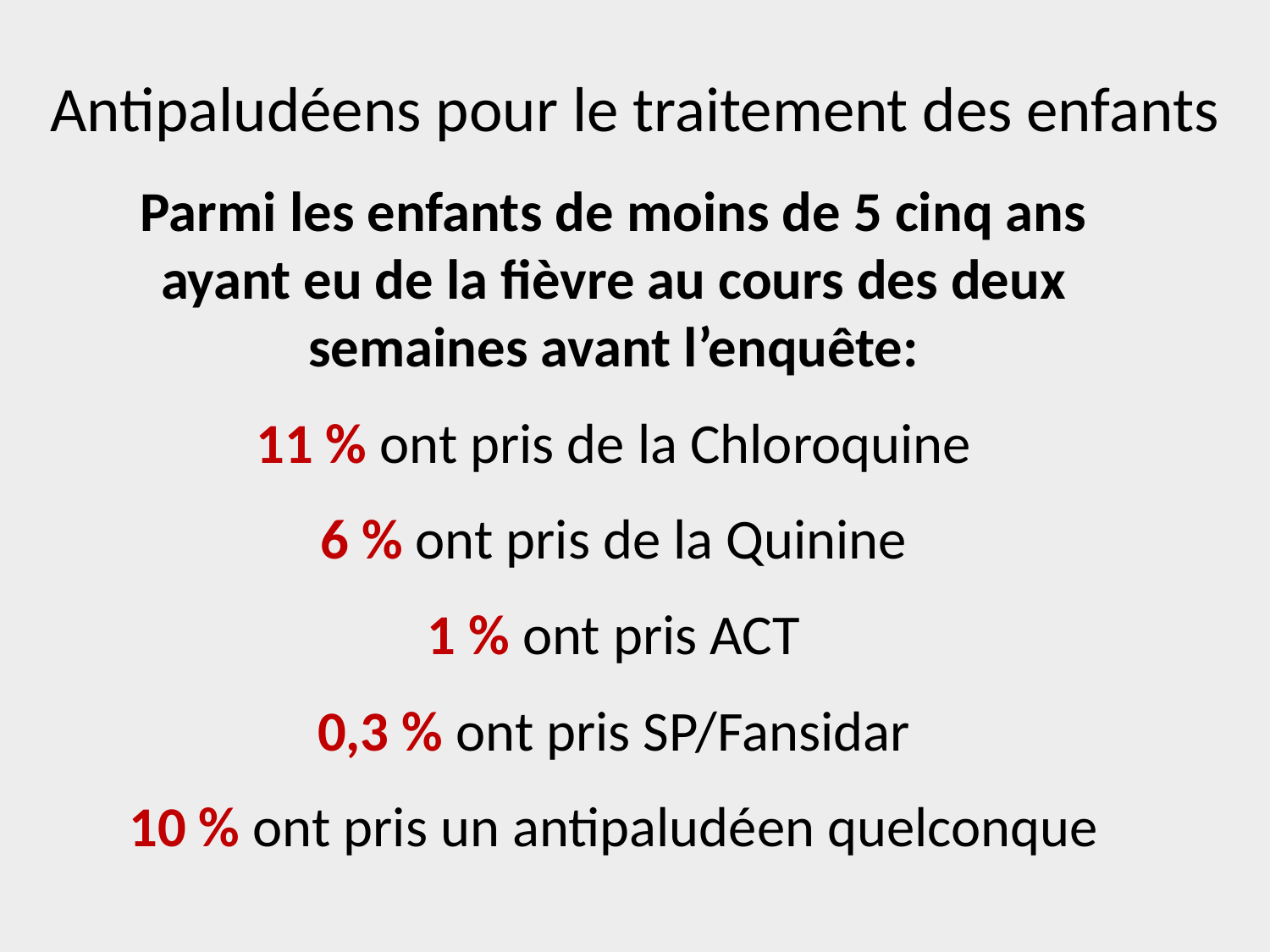

Antipaludéens pour le traitement des enfants
Parmi les enfants de moins de 5 cinq ans ayant eu de la fièvre au cours des deux semaines avant l’enquête:
11 % ont pris de la Chloroquine
6 % ont pris de la Quinine
1 % ont pris ACT
0,3 % ont pris SP/Fansidar
 10 % ont pris un antipaludéen quelconque